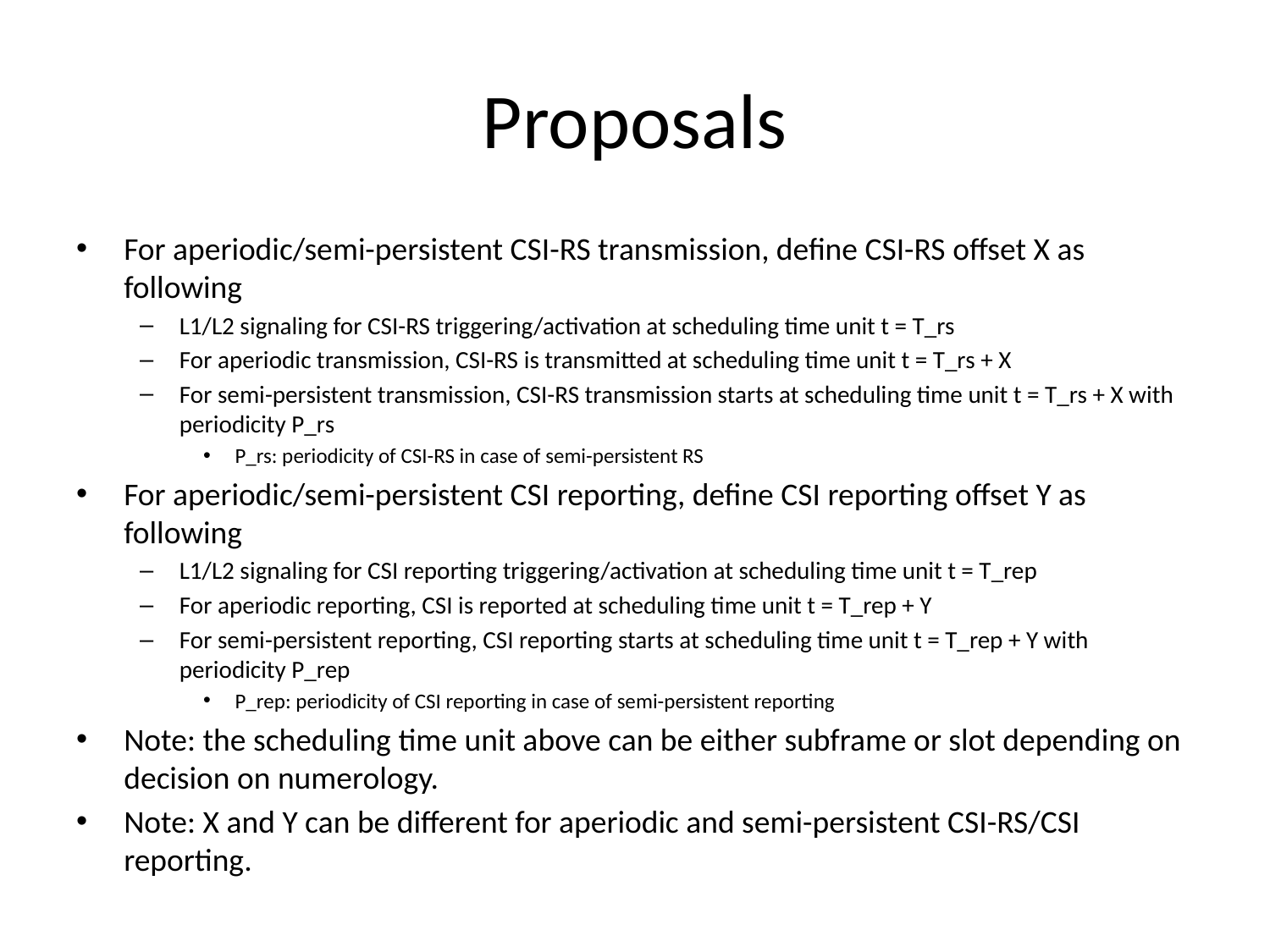

# Proposals
For aperiodic/semi-persistent CSI-RS transmission, define CSI-RS offset X as following
L1/L2 signaling for CSI-RS triggering/activation at scheduling time unit t = T_rs
For aperiodic transmission, CSI-RS is transmitted at scheduling time unit t = T_rs + X
For semi-persistent transmission, CSI-RS transmission starts at scheduling time unit t = T_rs + X with periodicity P_rs
P_rs: periodicity of CSI-RS in case of semi-persistent RS
For aperiodic/semi-persistent CSI reporting, define CSI reporting offset Y as following
L1/L2 signaling for CSI reporting triggering/activation at scheduling time unit t = T_rep
For aperiodic reporting, CSI is reported at scheduling time unit t = T_rep + Y
For semi-persistent reporting, CSI reporting starts at scheduling time unit t = T_rep + Y with periodicity P_rep
P_rep: periodicity of CSI reporting in case of semi-persistent reporting
Note: the scheduling time unit above can be either subframe or slot depending on decision on numerology.
Note: X and Y can be different for aperiodic and semi-persistent CSI-RS/CSI reporting.